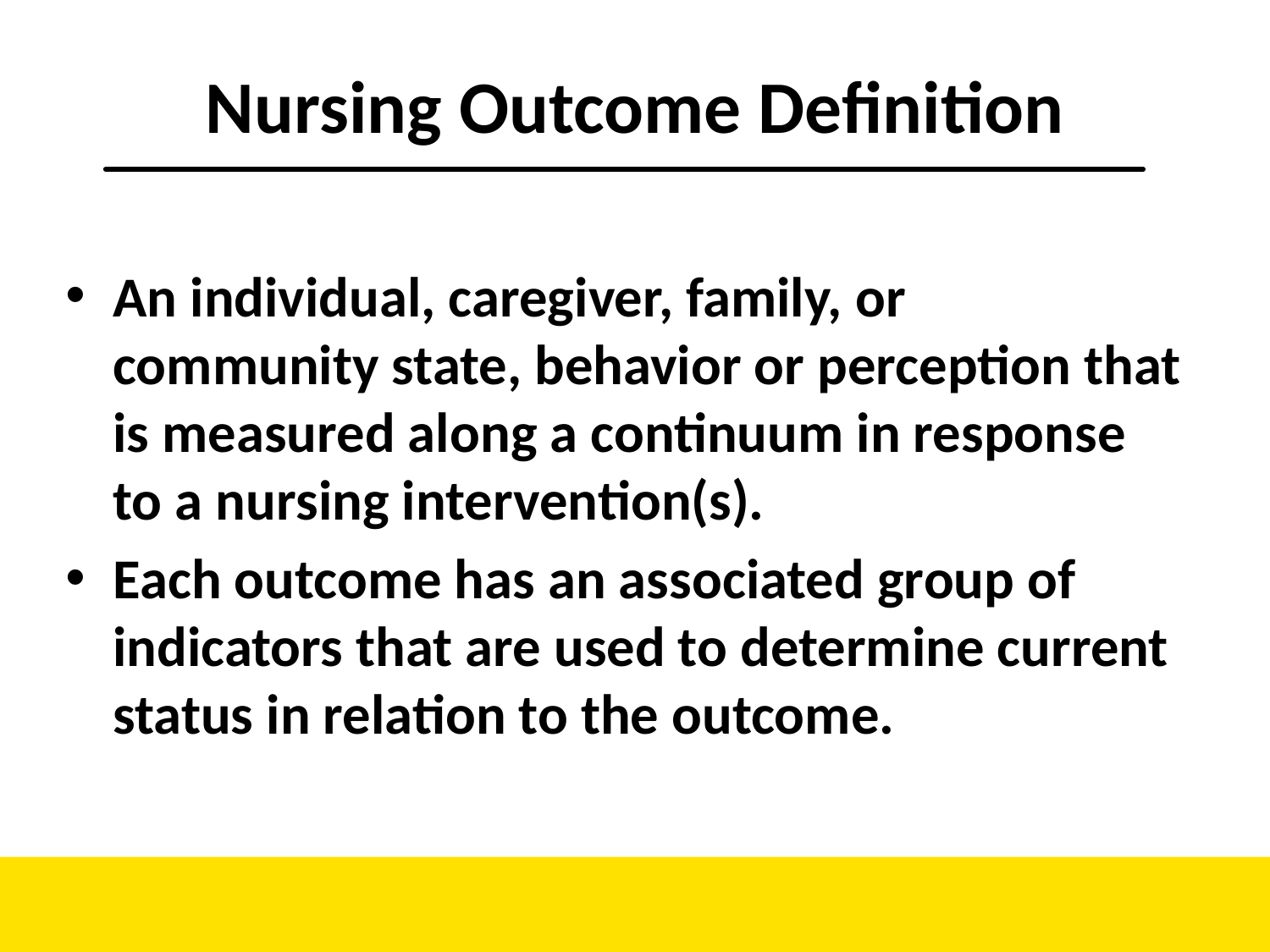

# Nursing Outcome Definition
An individual, caregiver, family, or community state, behavior or perception that is measured along a continuum in response to a nursing intervention(s).
Each outcome has an associated group of indicators that are used to determine current status in relation to the outcome.